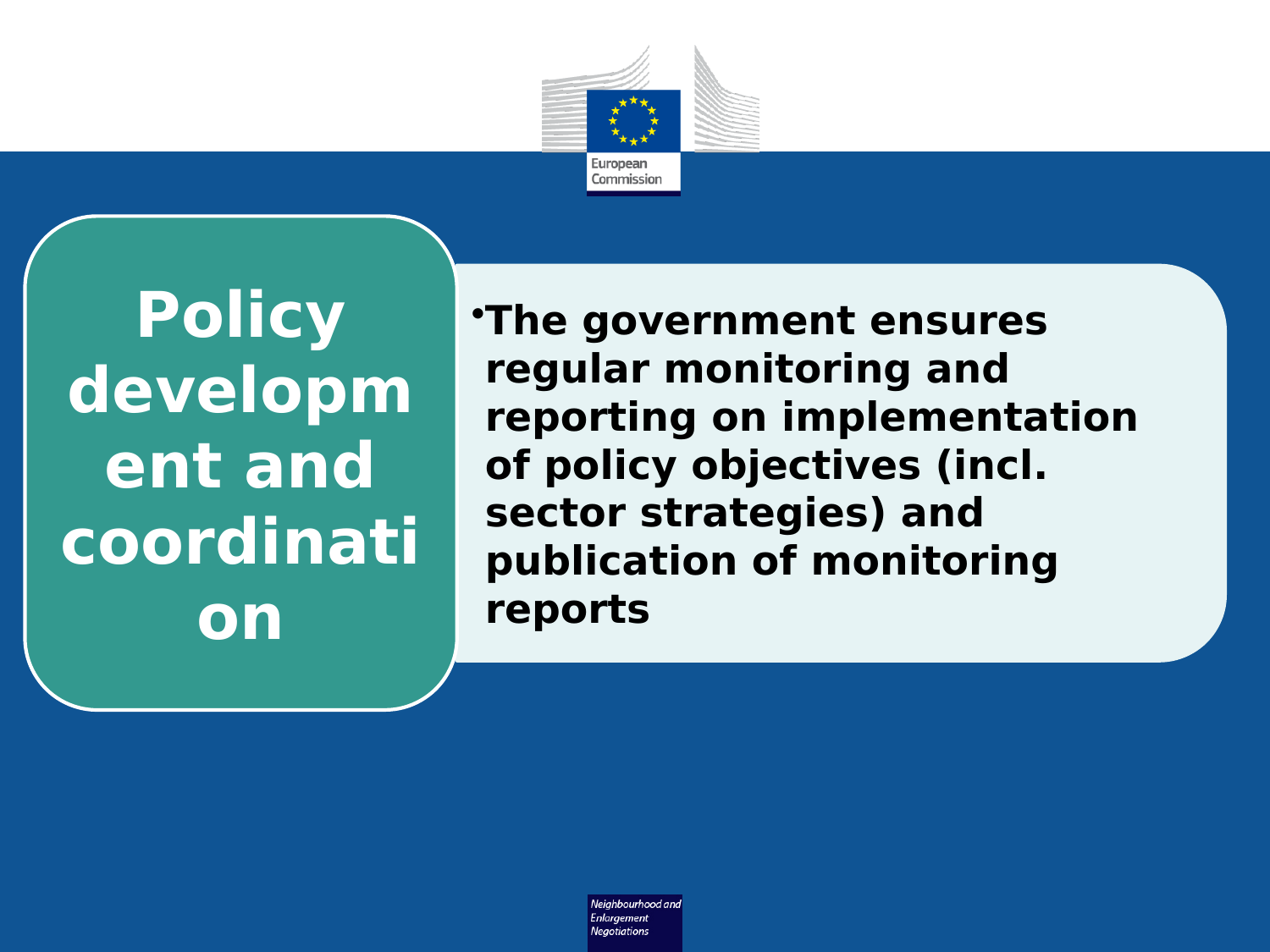

# Key Principles impacting twinning projects
The government ensures regular monitoring and reporting on implementation of policy objectives (incl. sector strategies) and publication of monitoring reports
Policy development and coordination